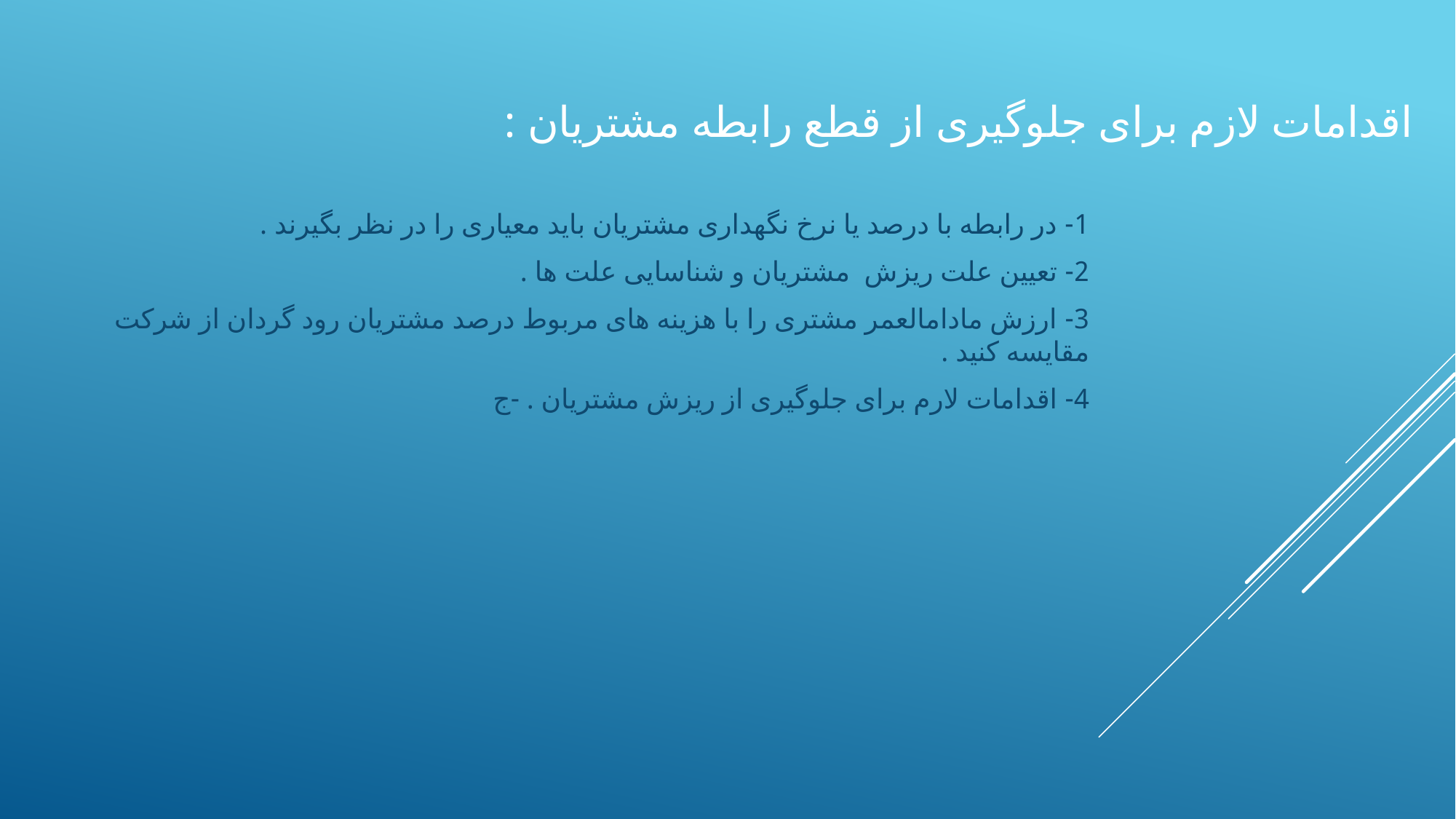

# اقدامات لازم برای جلوگیری از قطع رابطه مشتریان :
1- در رابطه با درصد یا نرخ نگهداری مشتریان باید معیاری را در نظر بگیرند .
2- تعیین علت ریزش  مشتریان و شناسایی علت ها .
3- ارزش مادامالعمر مشتری را با هزینه های مربوط درصد مشتریان رود گردان از شرکت مقایسه کنید .
4- اقدامات لارم برای جلوگیری از ریزش مشتریان . -ج